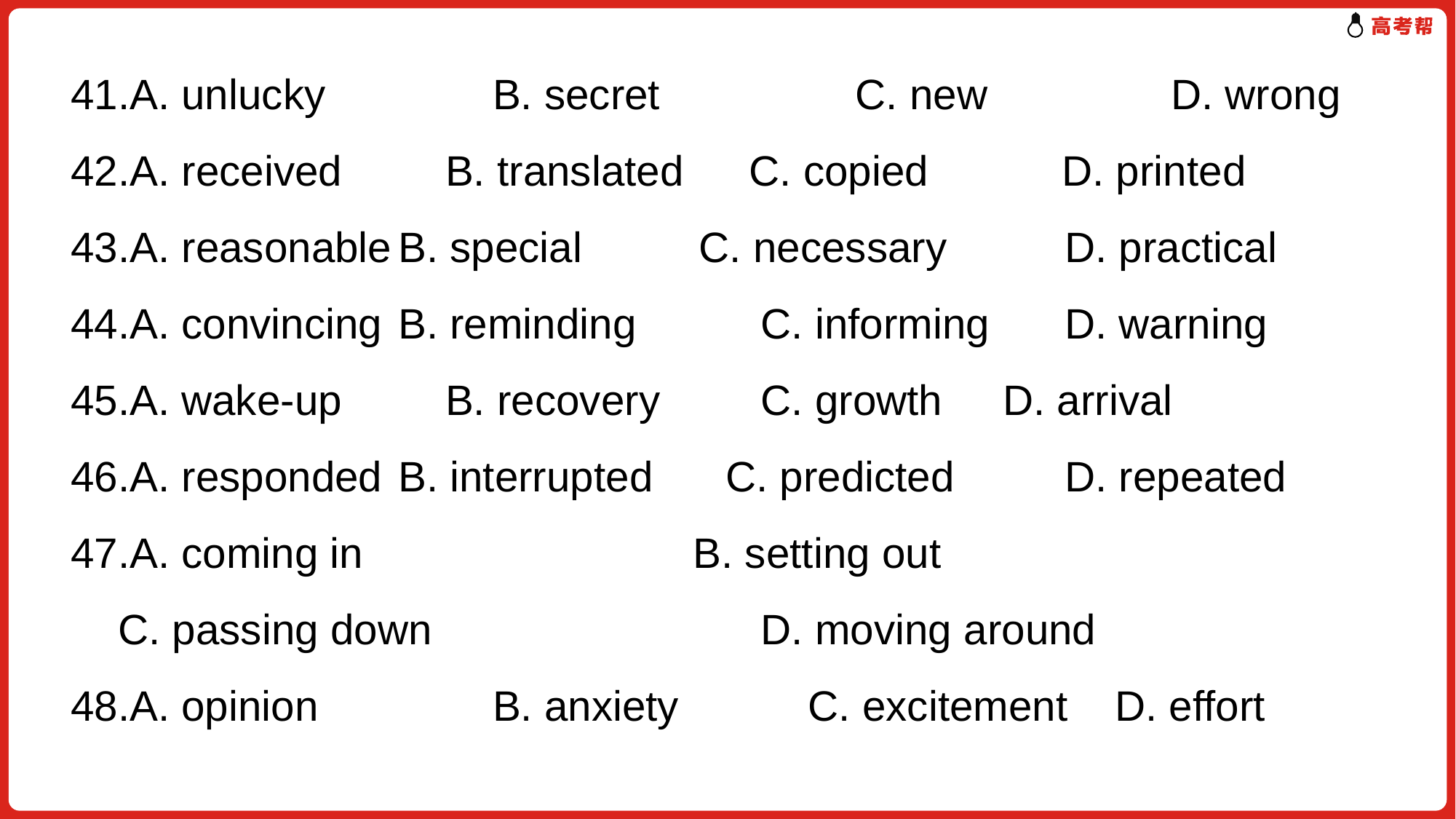

41.A. unlucky	        B. secret	           C. new	          D. wrong
42.A. received	    B. translated	  C. copied	          D. printed
43.A. reasonable	B. special	       C. necessary	 D. practical
44.A. convincing	B. reminding	   C. informing	 D. warning
45.A. wake-up	    B. recovery	   C. growth	     D. arrival
46.A. responded	B. interrupted	C. predicted	 D. repeated
47.A. coming in	                         B. setting out
    C. passing down                	   D. moving around
48.A. opinion	        B. anxiety	       C. excitement    D. effort
49.A. comparing	B. exchanging 	C. discussing	   D. sharing